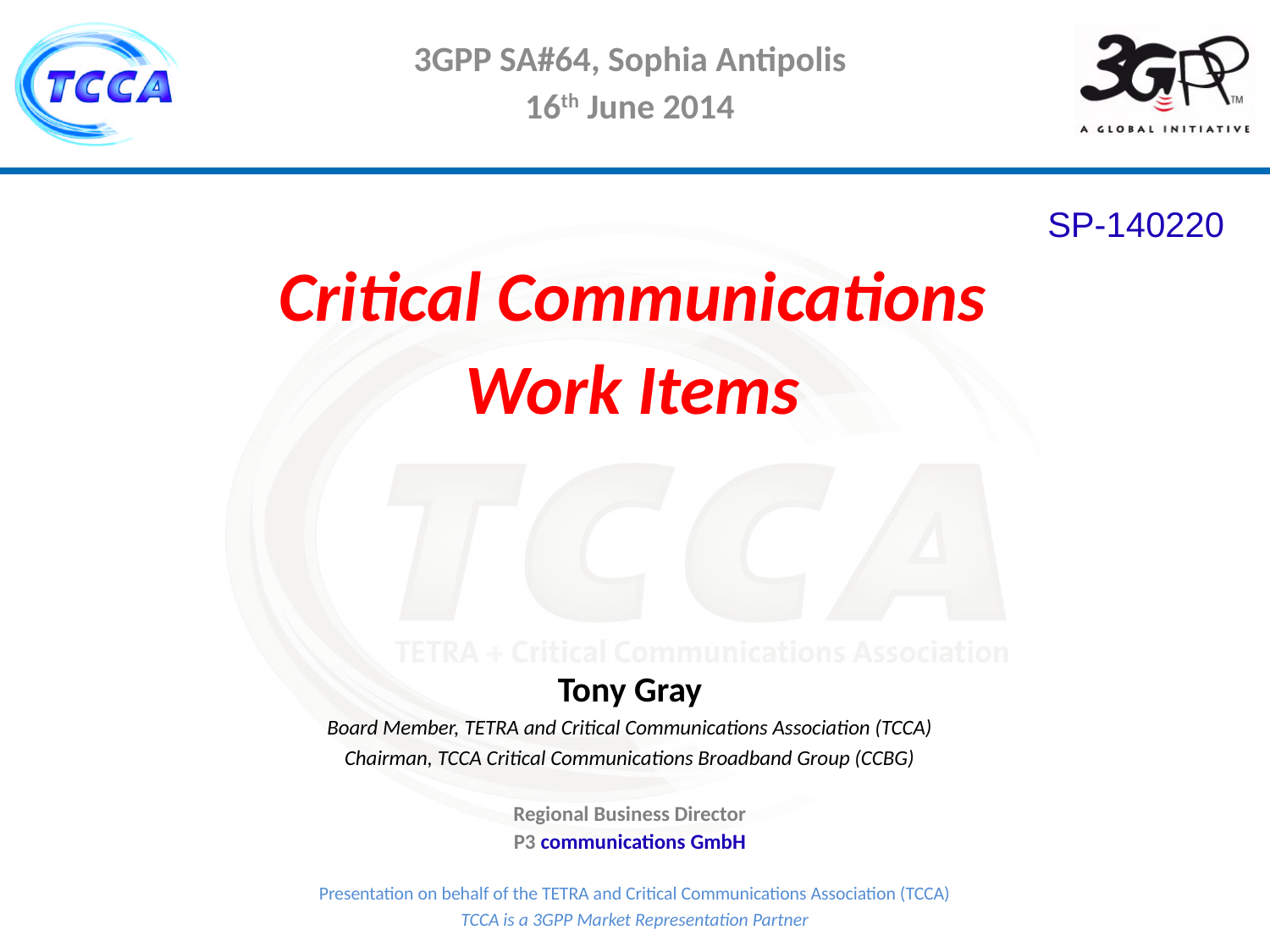

3GPP SA#64, Sophia Antipolis
16th June 2014
SP-140220
Critical Communications
Work Items
Tony Gray
Board Member, TETRA and Critical Communications Association (TCCA)
Chairman, TCCA Critical Communications Broadband Group (CCBG)

Regional Business Director
P3 communications GmbH